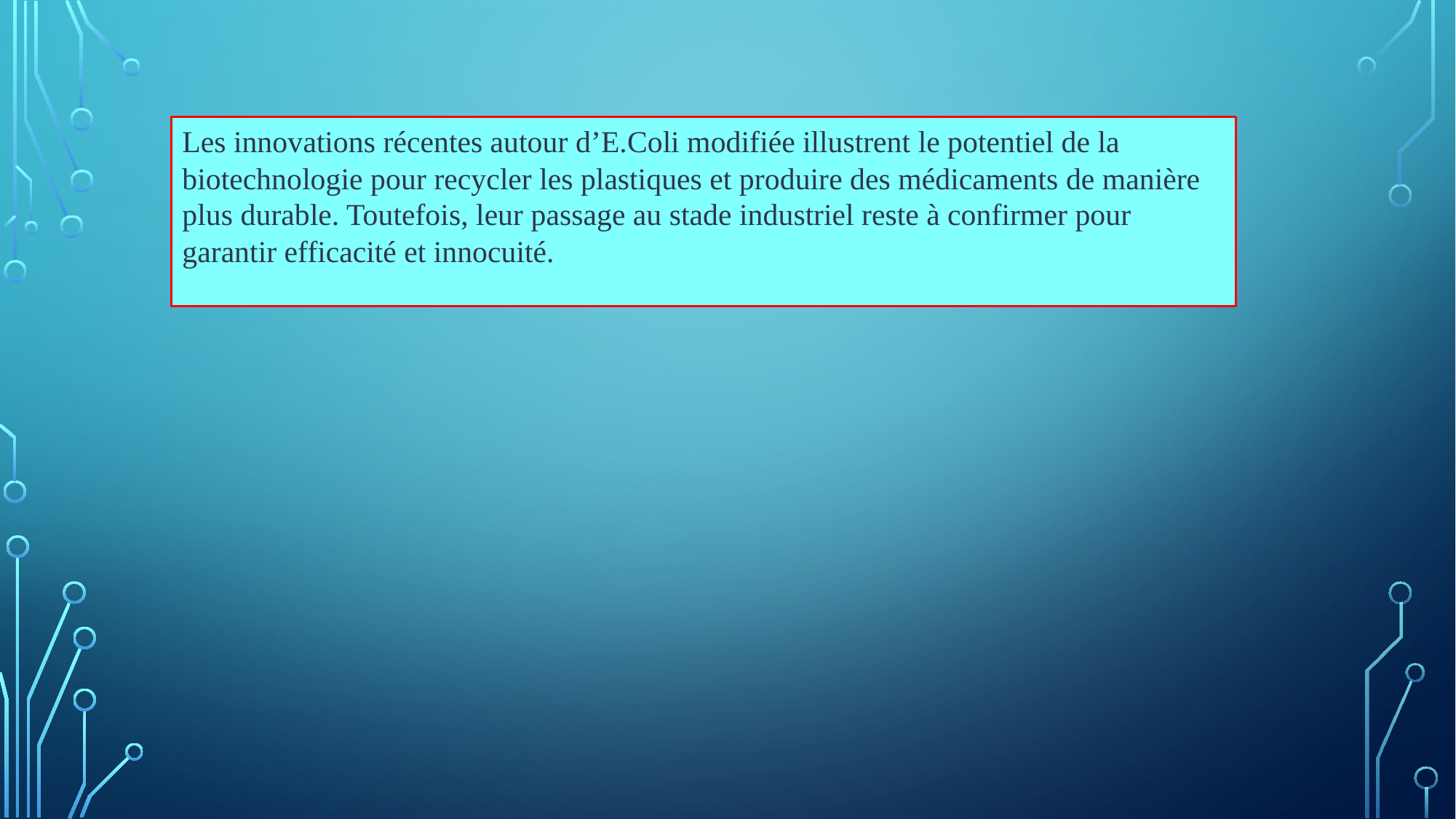

Les innovations récentes autour d’E.Coli modifiée illustrent le potentiel de la biotechnologie pour recycler les plastiques et produire des médicaments de manière plus durable. Toutefois, leur passage au stade industriel reste à confirmer pour garantir efficacité et innocuité.